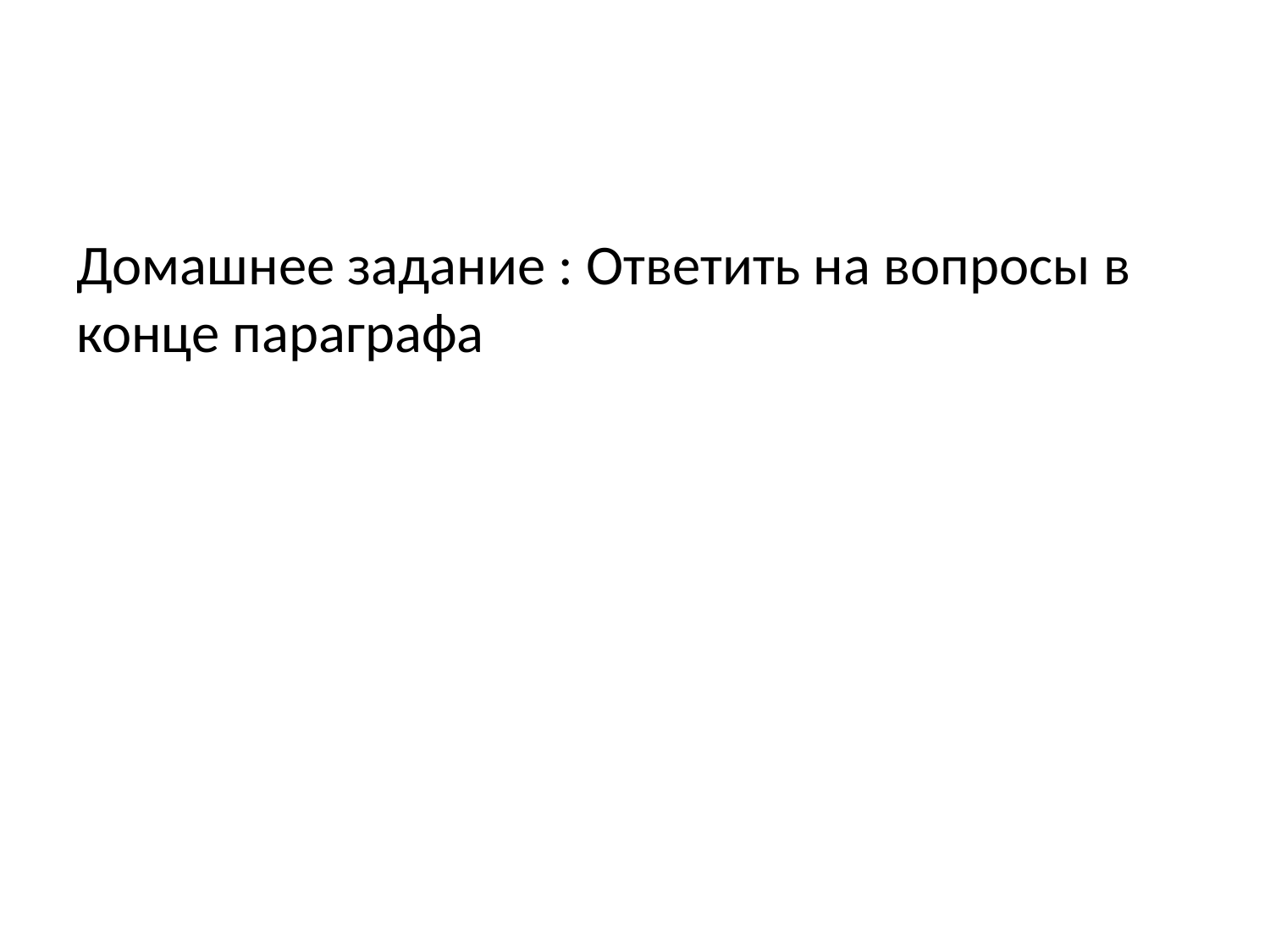

#
Домашнее задание : Ответить на вопросы в конце параграфа